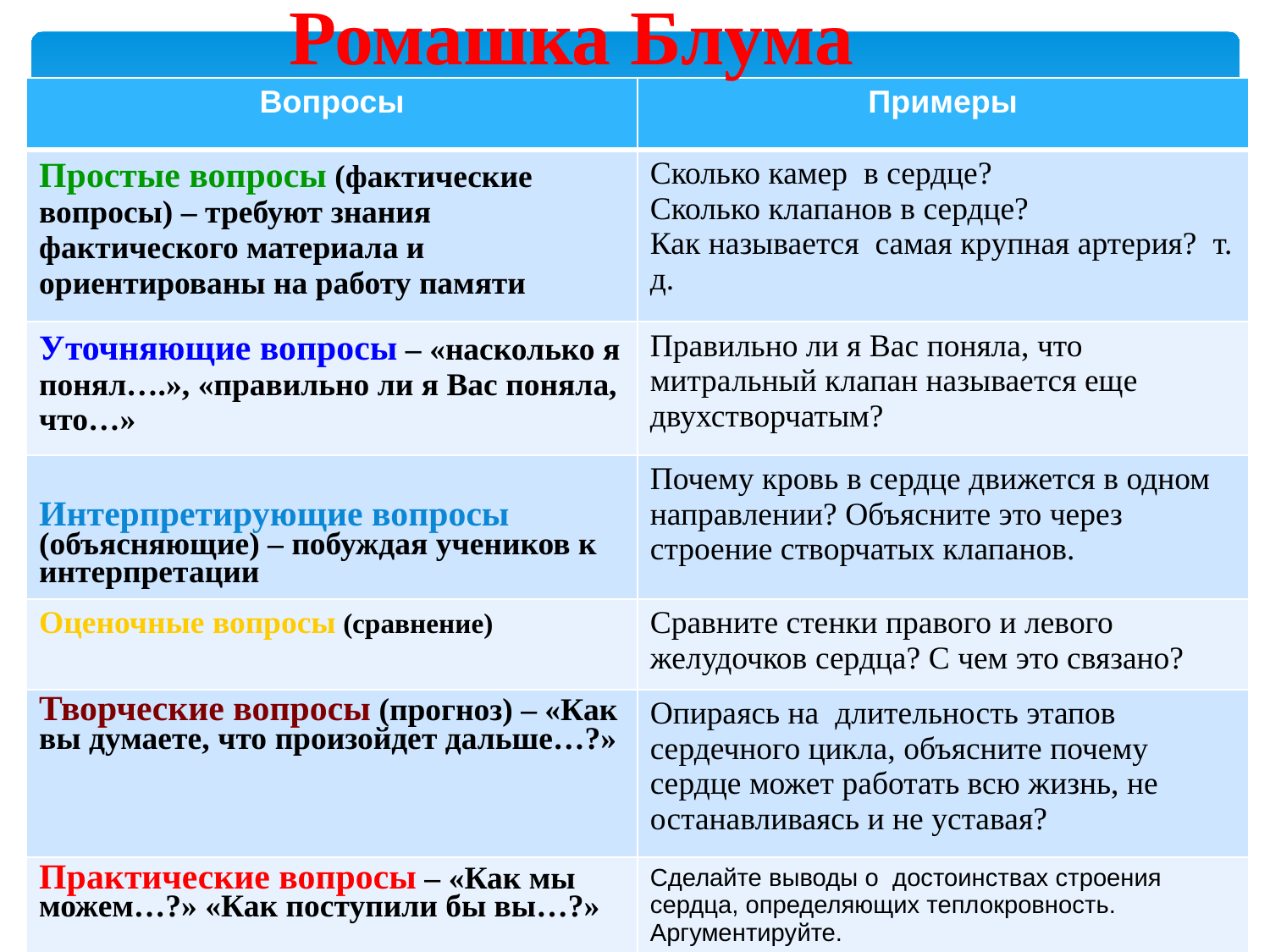

# Ромашка Блума
| Вопросы | Примеры |
| --- | --- |
| Простые вопросы (фактические вопросы) – требуют знания фактического материала и ориентированы на работу памяти | Сколько камер в сердце? Сколько клапанов в сердце? Как называется самая крупная артерия? т. д. |
| Уточняющие вопросы – «насколько я понял….», «правильно ли я Вас поняла, что…» | Правильно ли я Вас поняла, что митральный клапан называется еще двухстворчатым? |
| Интерпретирующие вопросы (объясняющие) – побуждая учеников к интерпретации | Почему кровь в сердце движется в одном направлении? Объясните это через строение створчатых клапанов. |
| Оценочные вопросы (сравнение) | Сравните стенки правого и левого желудочков сердца? С чем это связано? |
| Творческие вопросы (прогноз) – «Как вы думаете, что произойдет дальше…?» | Опираясь на длительность этапов сердечного цикла, объясните почему сердце может работать всю жизнь, не останавливаясь и не уставая? |
| Практические вопросы – «Как мы можем…?» «Как поступили бы вы…?» | Сделайте выводы о достоинствах строения сердца, определяющих теплокровность. Аргументируйте. |